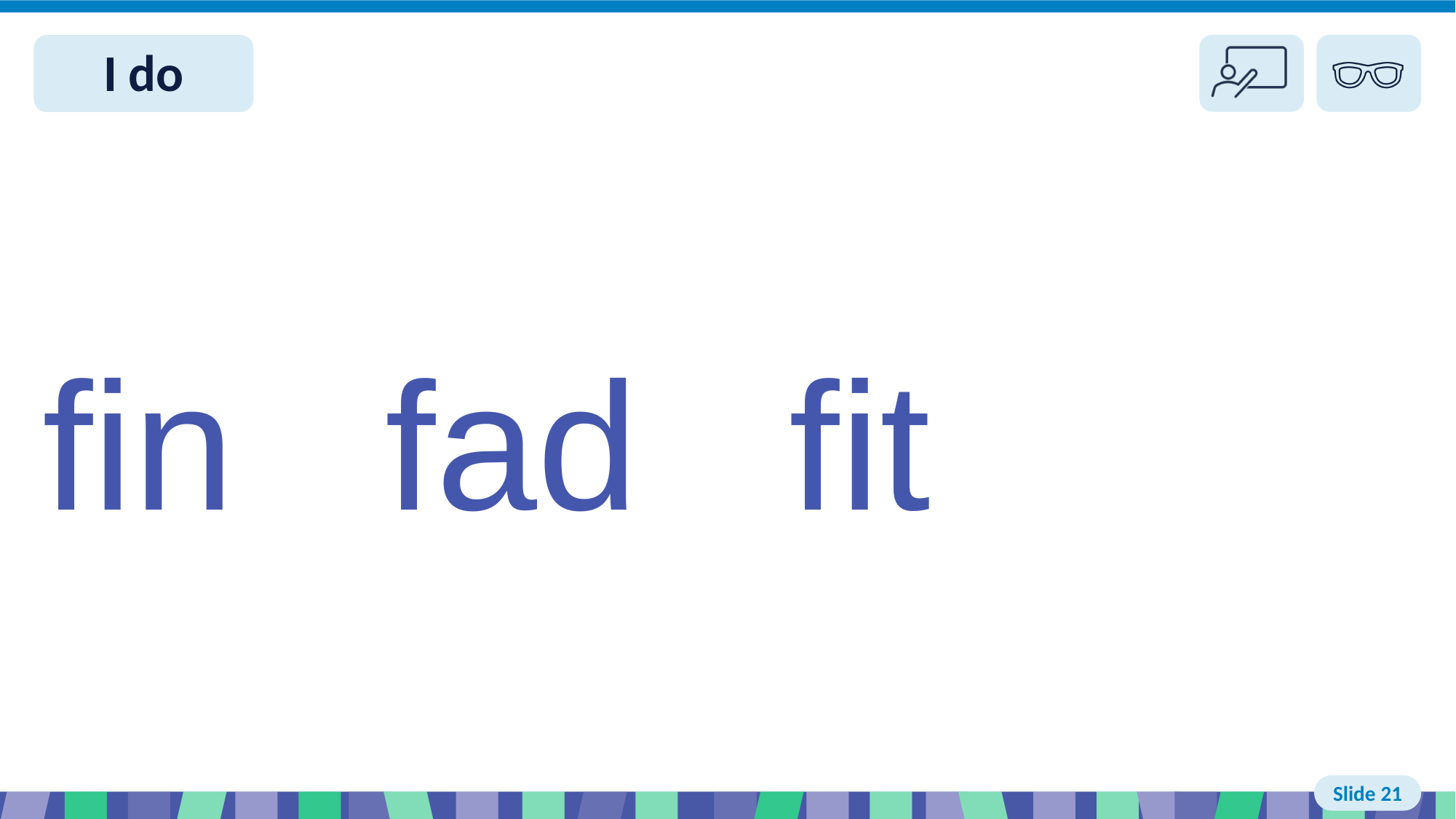

# Slide 21 I do read
fin   fad   fit